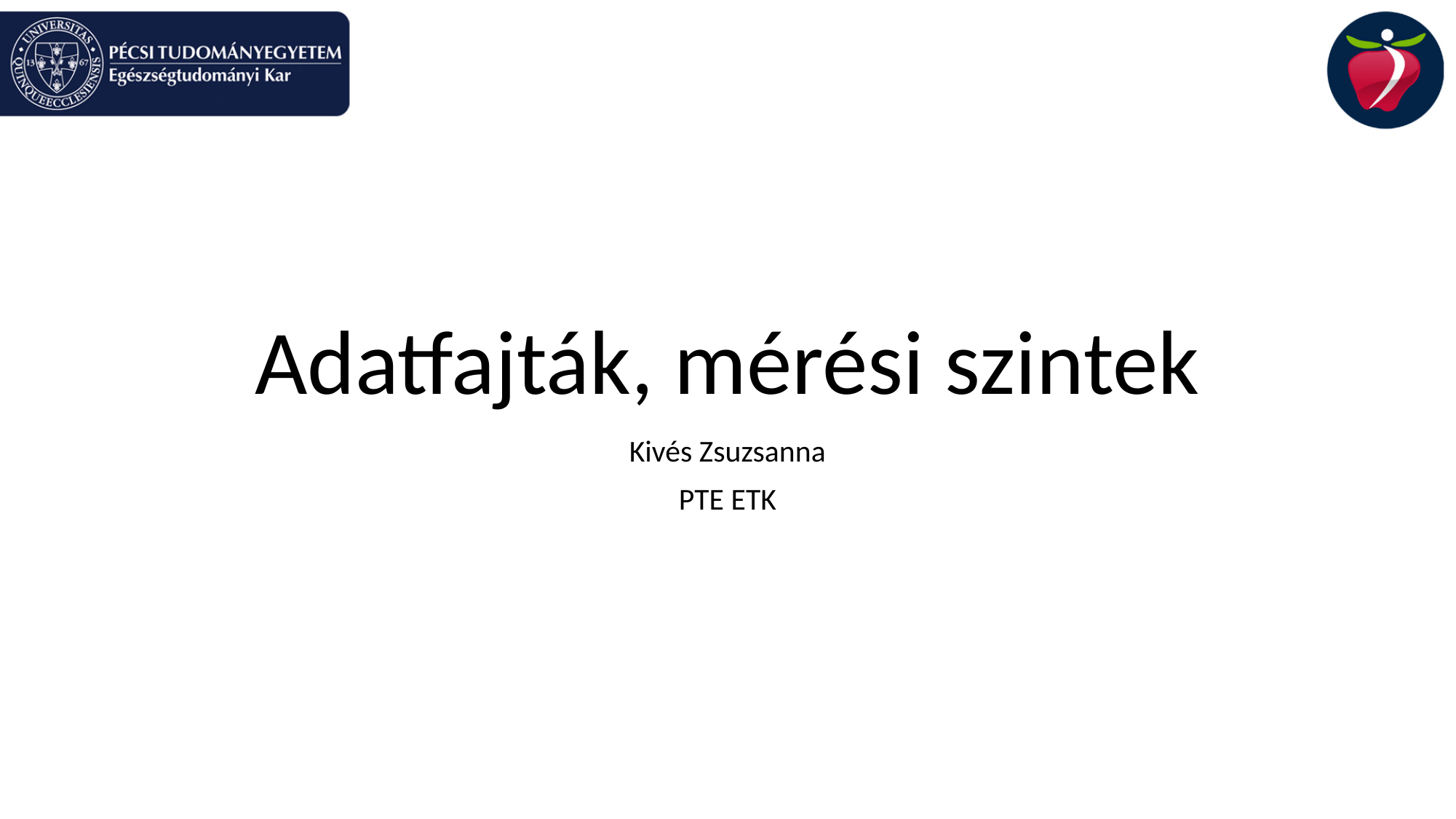

# Adatfajták, mérési szintek
Kivés Zsuzsanna
PTE ETK